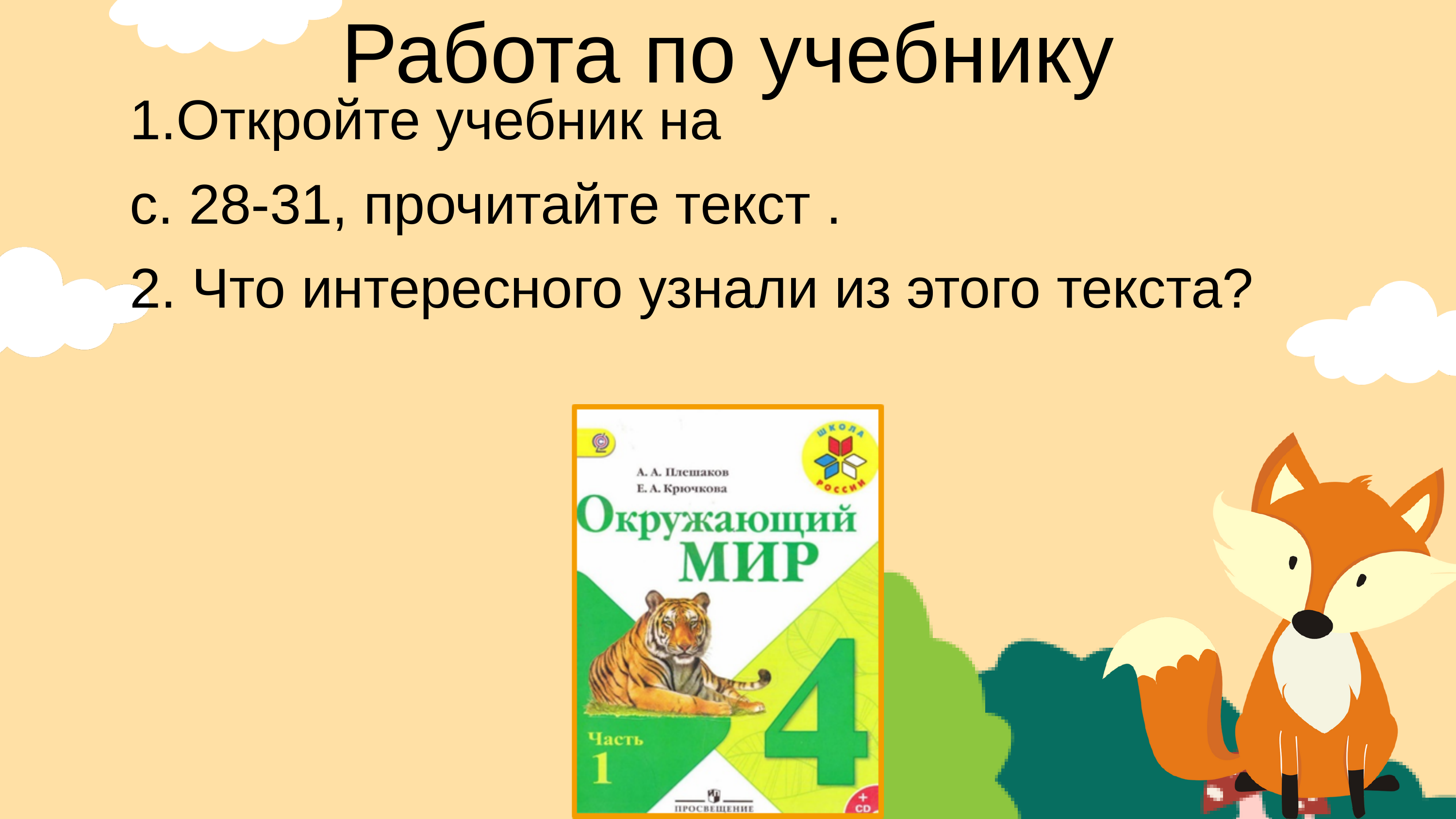

Работа по учебнику
1.Откройте учебник на
с. 28-31, прочитайте текст .
2. Что интересного узнали из этого текста?